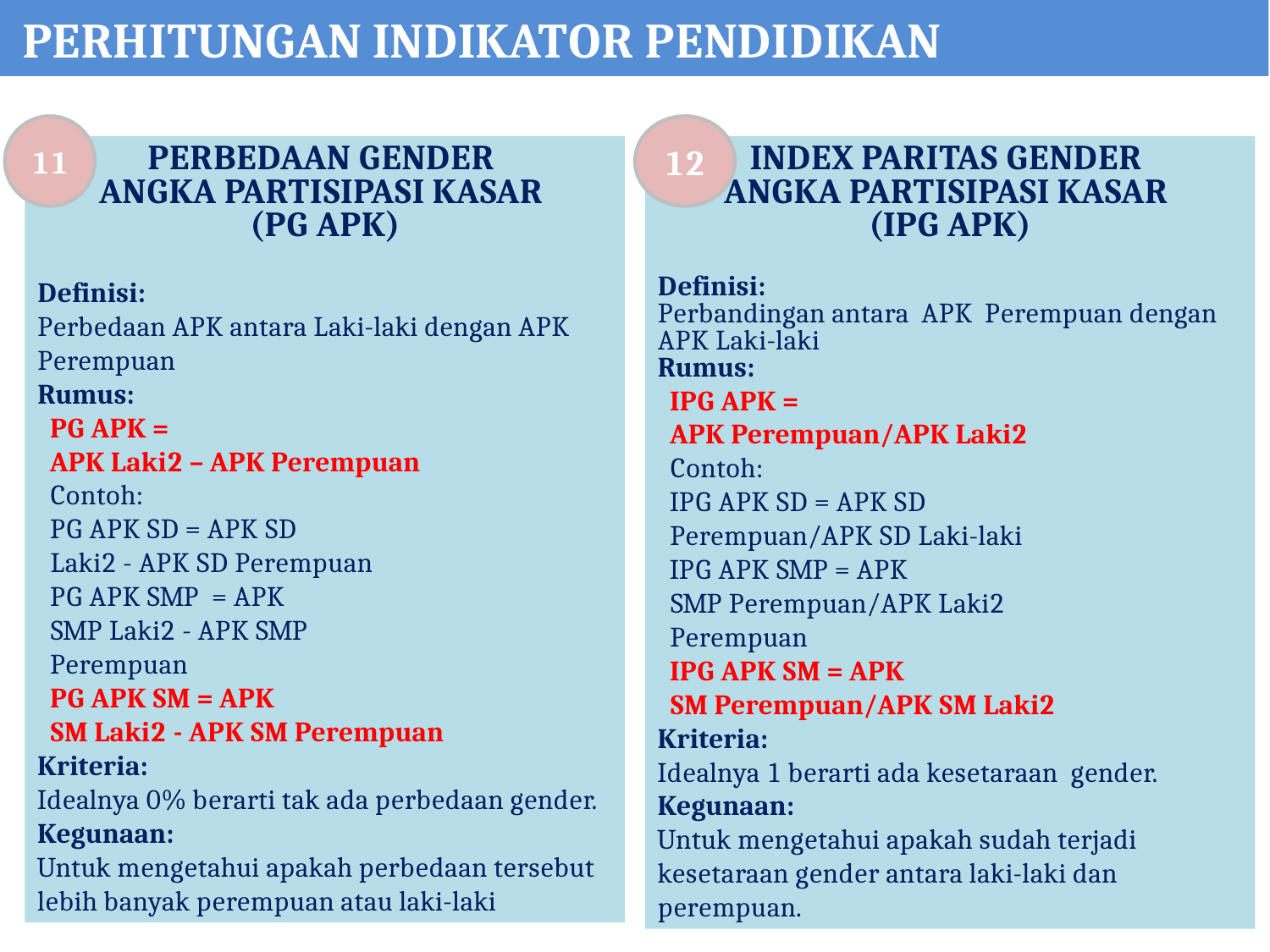

PERHITUNGAN INDIKATOR PENDIDIKAN
11
12
PERBEDAAN GENDER
ANGKA PARTISIPASI KASAR
(PG APK)

Definisi:
Perbedaan APK antara Laki-laki dengan APK Perempuan
Rumus:
  PG APK =
  APK Laki2 – APK Perempuan
  Contoh:
  PG APK SD = APK SD
  Laki2 - APK SD Perempuan
  PG APK SMP  = APK
  SMP Laki2 - APK SMP
  Perempuan
  PG APK SM = APK
  SM Laki2 - APK SM Perempuan
Kriteria:
Idealnya 0% berarti tak ada perbedaan gender.
Kegunaan:
Untuk mengetahui apakah perbedaan tersebut lebih banyak perempuan atau laki-laki
INDEX PARITAS GENDER
ANGKA PARTISIPASI KASAR
(IPG APK)

Definisi:
Perbandingan antara  APK  Perempuan dengan APK Laki-laki
Rumus:
  IPG APK =
  APK Perempuan/APK Laki2
  Contoh:
  IPG APK SD = APK SD
  Perempuan/APK SD Laki-laki
  IPG APK SMP = APK
  SMP Perempuan/APK Laki2
  Perempuan
  IPG APK SM = APK
  SM Perempuan/APK SM Laki2
Kriteria:
Idealnya 1 berarti ada kesetaraan  gender.
Kegunaan:
Untuk mengetahui apakah sudah terjadi kesetaraan gender antara laki-laki dan perempuan.